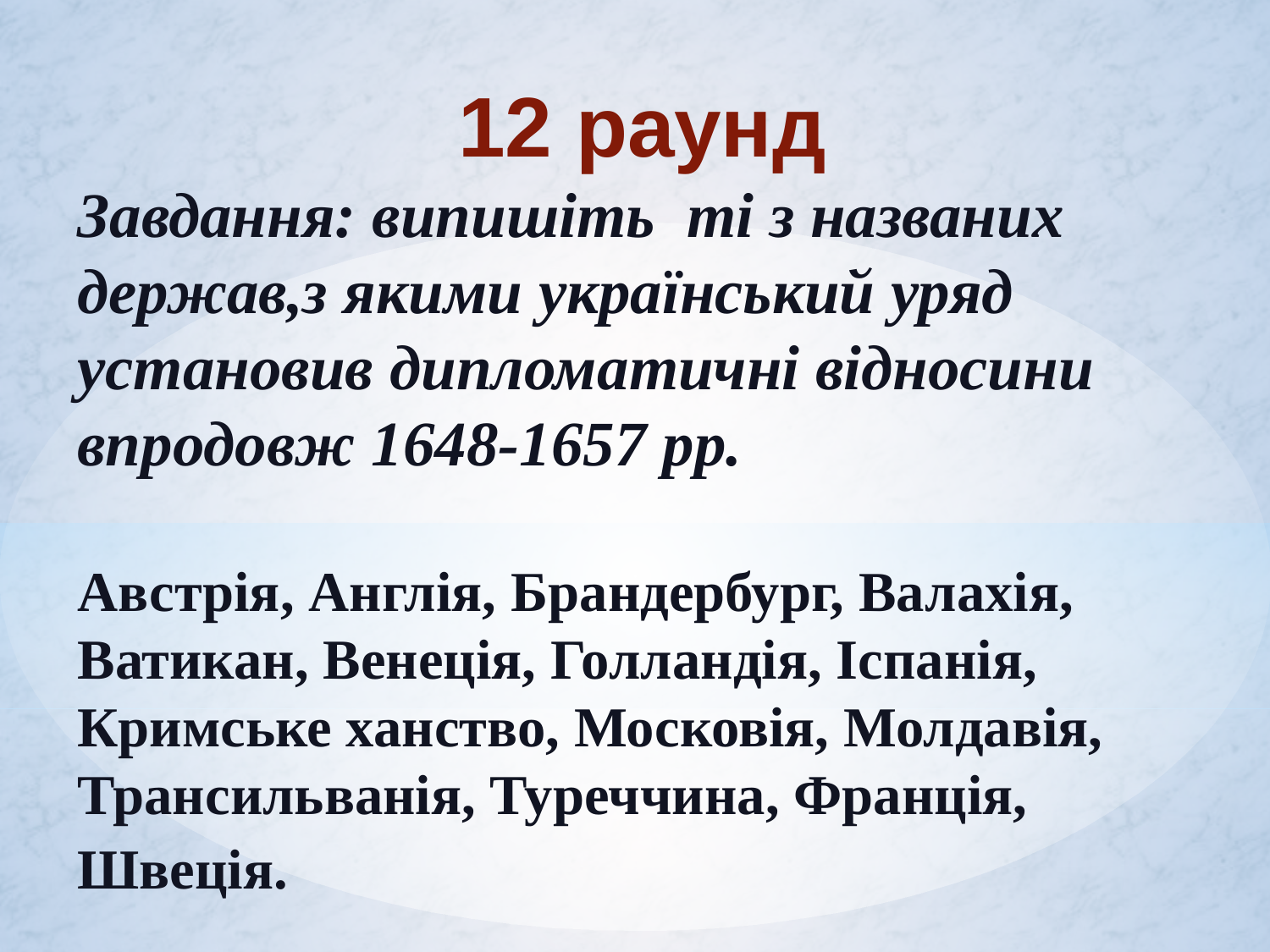

12 раунд
Завдання: випишіть  ті з названих держав,з якими український уряд установив дипломатичні відносини
впродовж 1648-1657 рр.

Австрія, Англія, Брандербург, Валахія,
Ватикан, Венеція, Голландія, Іспанія,
Кримське ханство, Московія, Молдавія, Трансильванія, Туреччина, Франція, Швеція.